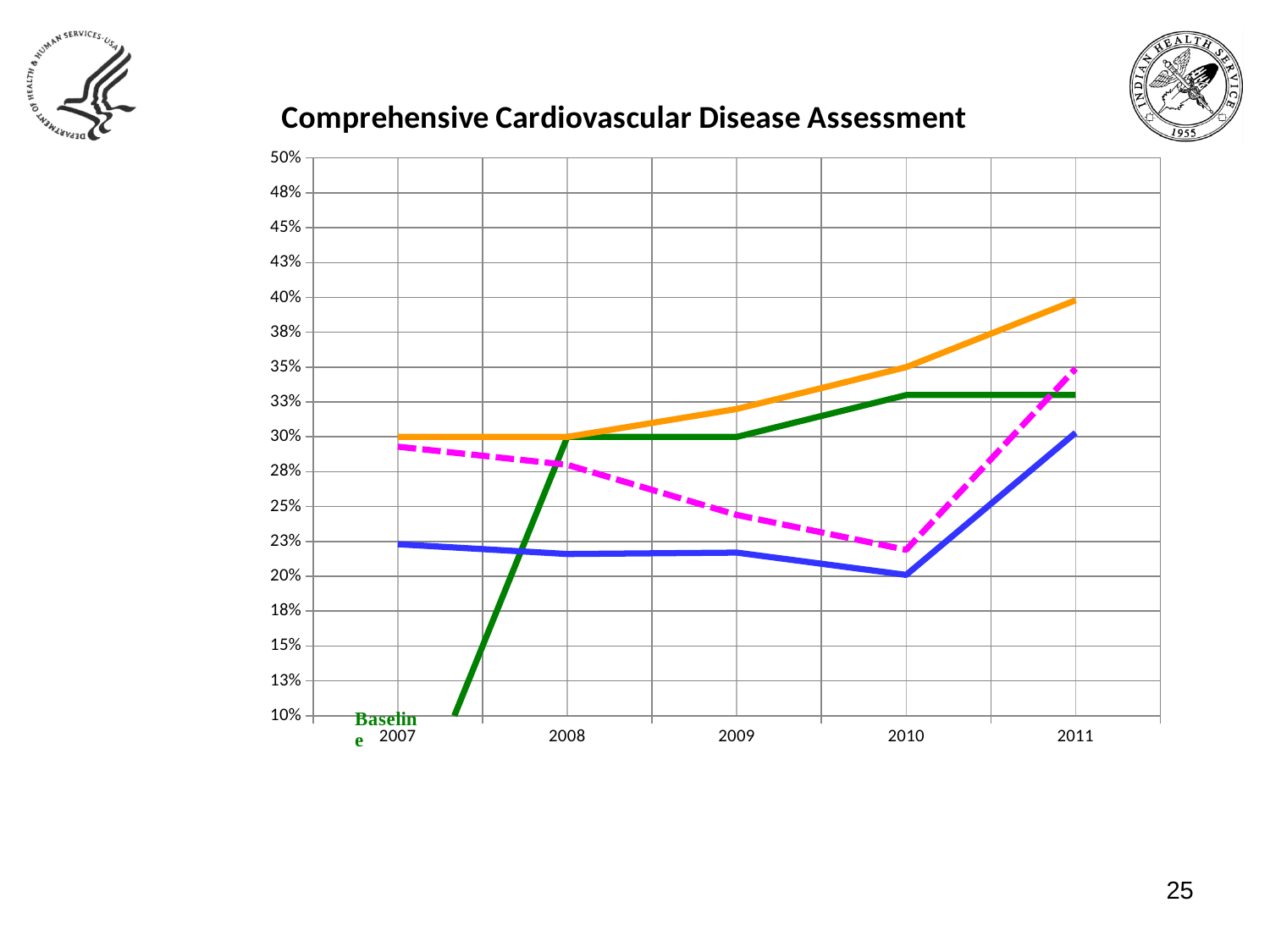

### Chart: Comprehensive Cardiovascular Disease Assessment

| Category | National Target | National Average | Service Unit Only | Portland Area Average |
|---|---|---|---|---|
| 2007 | 0.0 | 0.3 | 0.293 | 0.223 |
| 2008 | 0.3 | 0.3 | 0.28 | 0.216 |
| 2009 | 0.3 | 0.32 | 0.244 | 0.217 |
| 2010 | 0.33 | 0.35 | 0.219 | 0.201 |
| 2011 | 0.33 | 0.398 | 0.349 | 0.303 |
25